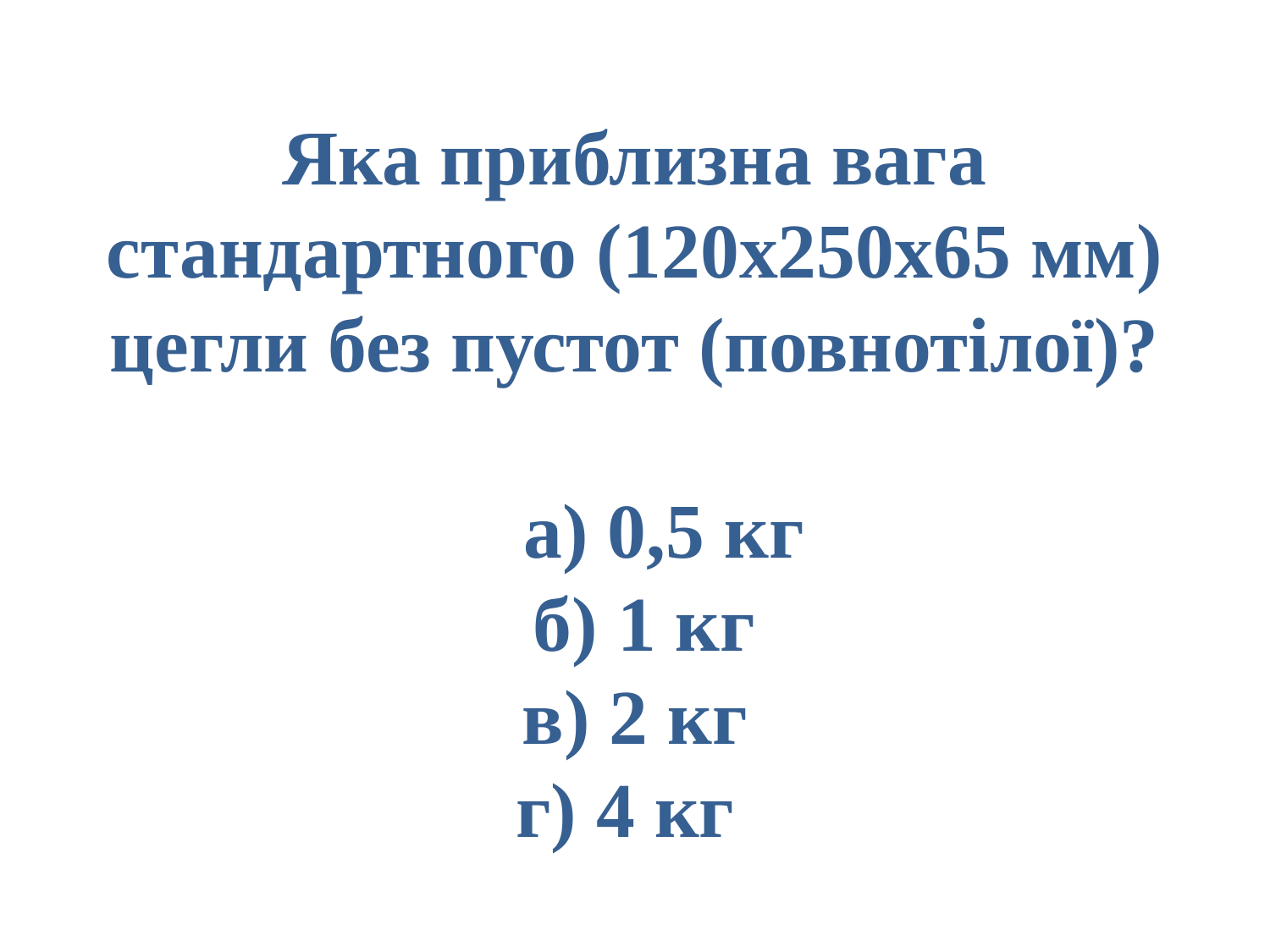

# Яка приблизна вага стандартного (120х250х65 мм) цегли без пустот (повнотілої)? а) 0,5 кг б) 1 кг в) 2 кг г) 4 кг